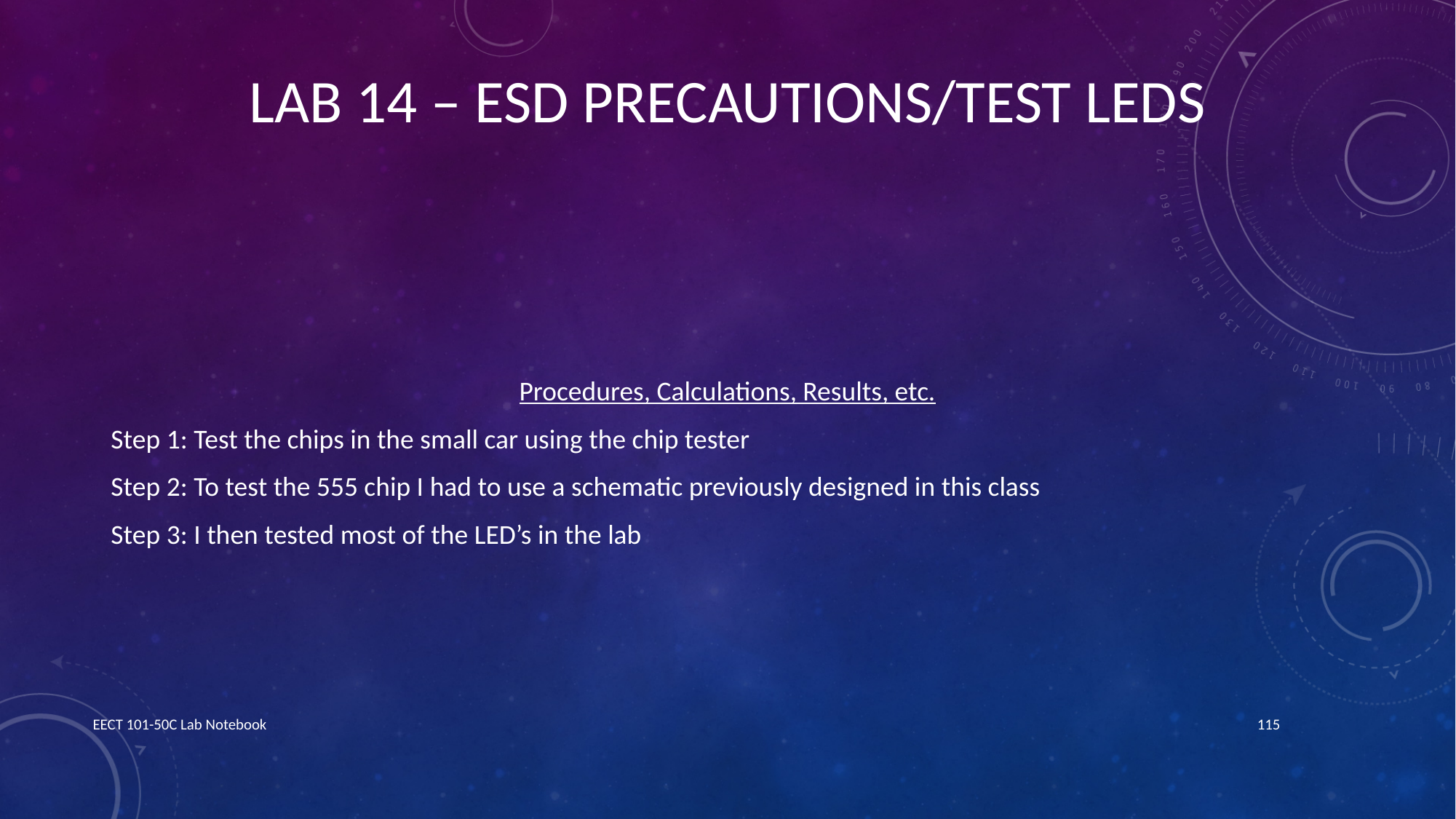

# Lab 14 – ESD Precautions/Test LEDs
Procedures, Calculations, Results, etc.
Step 1: Test the chips in the small car using the chip tester
Step 2: To test the 555 chip I had to use a schematic previously designed in this class
Step 3: I then tested most of the LED’s in the lab
EECT 101-50C Lab Notebook
115